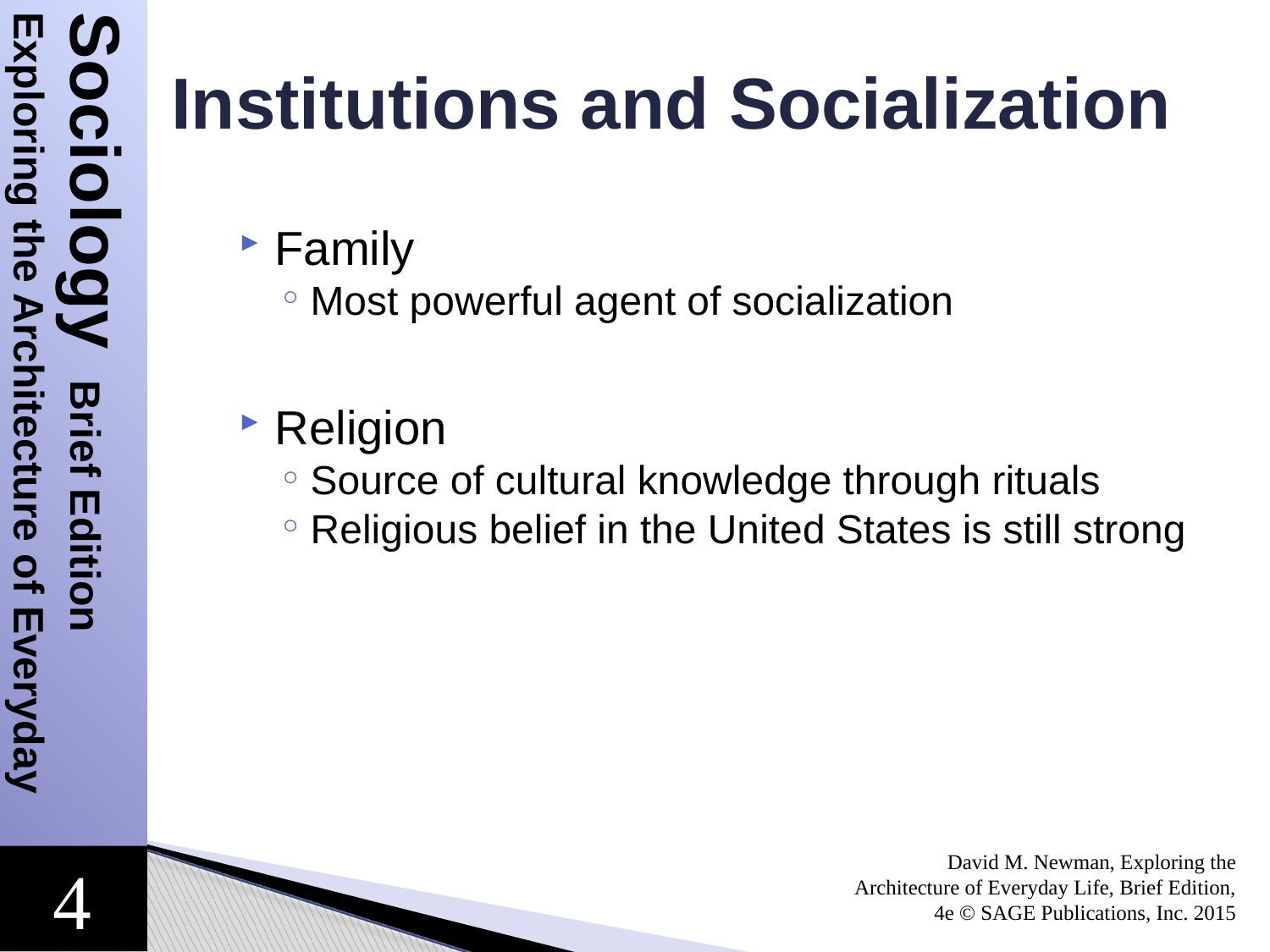

# Institutions and Socialization
Family
Most powerful agent of socialization

Religion
Source of cultural knowledge through rituals
Religious belief in the United States is still strong

David M. Newman, Exploring the Architecture of Everyday Life, Brief Edition, 4e © SAGE Publications, Inc. 2015